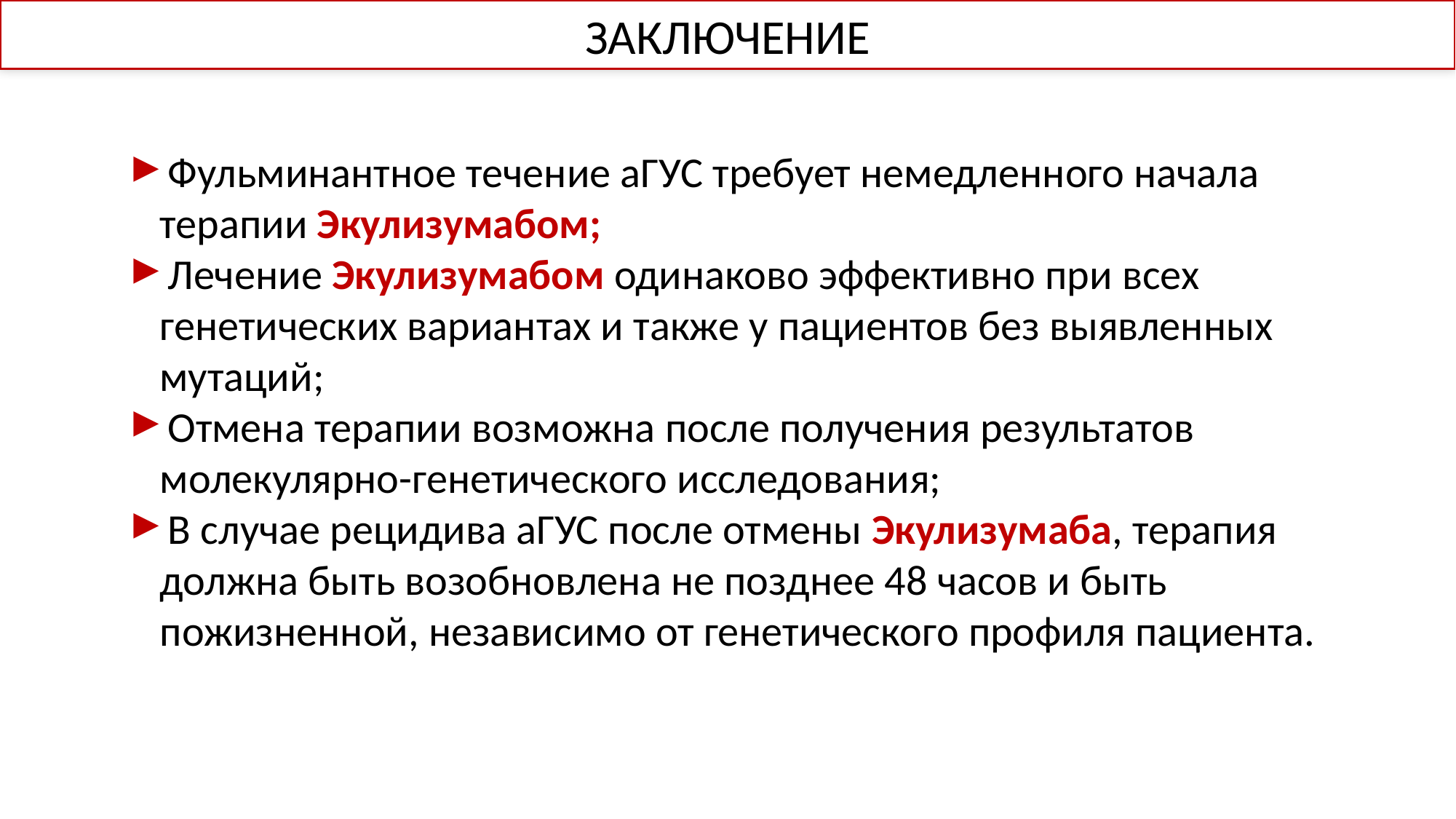

ЗАКЛЮЧЕНИЕ
Фульминантное течение аГУС требует немедленного начала терапии Экулизумабом;
Лечение Экулизумабом одинаково эффективно при всех генетических вариантах и также у пациентов без выявленных мутаций;
Отмена терапии возможна после получения результатов молекулярно-генетического исследования;
В случае рецидива аГУС после отмены Экулизумаба, терапия должна быть возобновлена не позднее 48 часов и быть пожизненной, независимо от генетического профиля пациента.